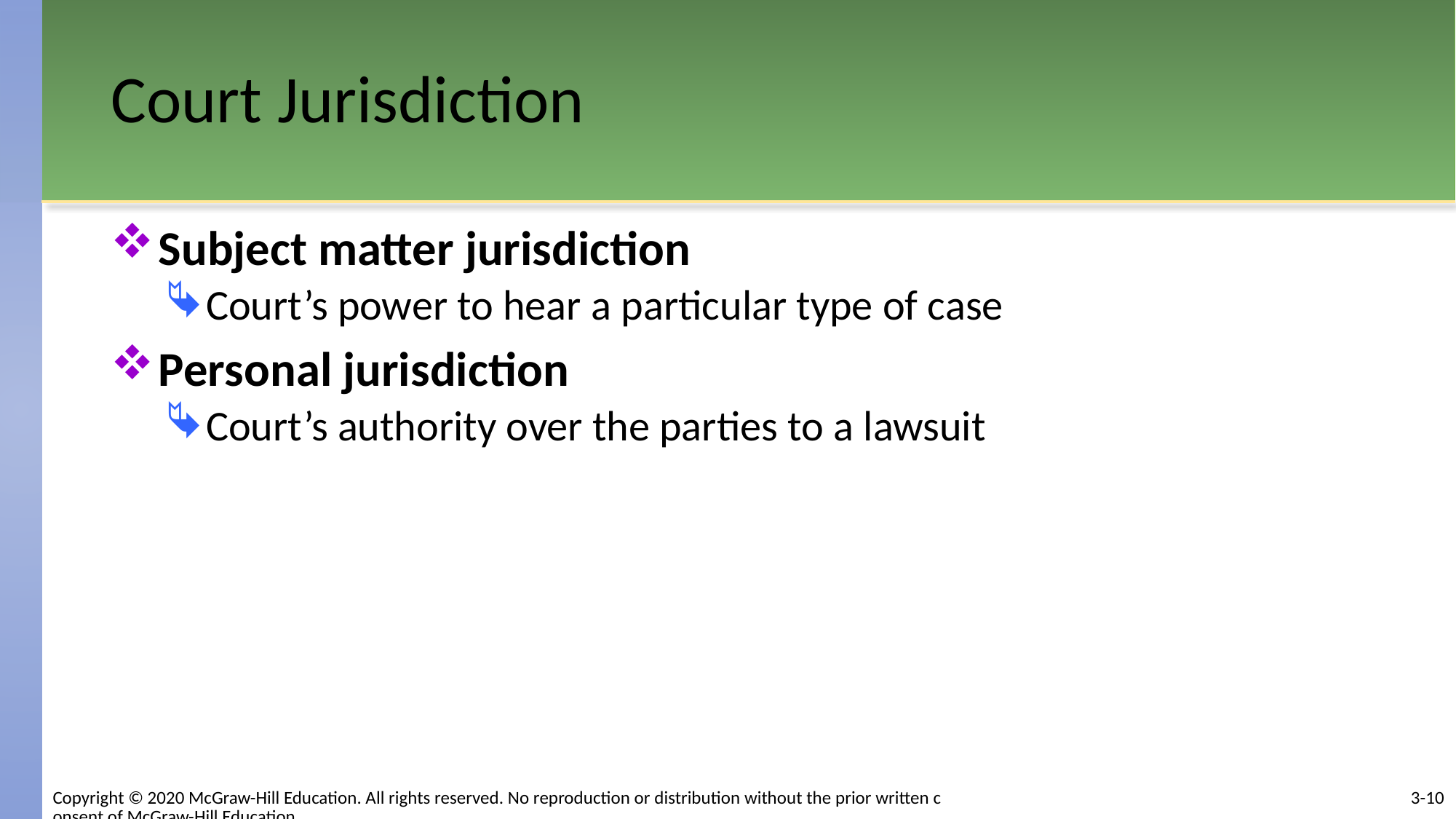

# Court Jurisdiction
Subject matter jurisdiction
Court’s power to hear a particular type of case
Personal jurisdiction
Court’s authority over the parties to a lawsuit
3-10
Copyright © 2020 McGraw-Hill Education. All rights reserved. No reproduction or distribution without the prior written consent of McGraw-Hill Education.